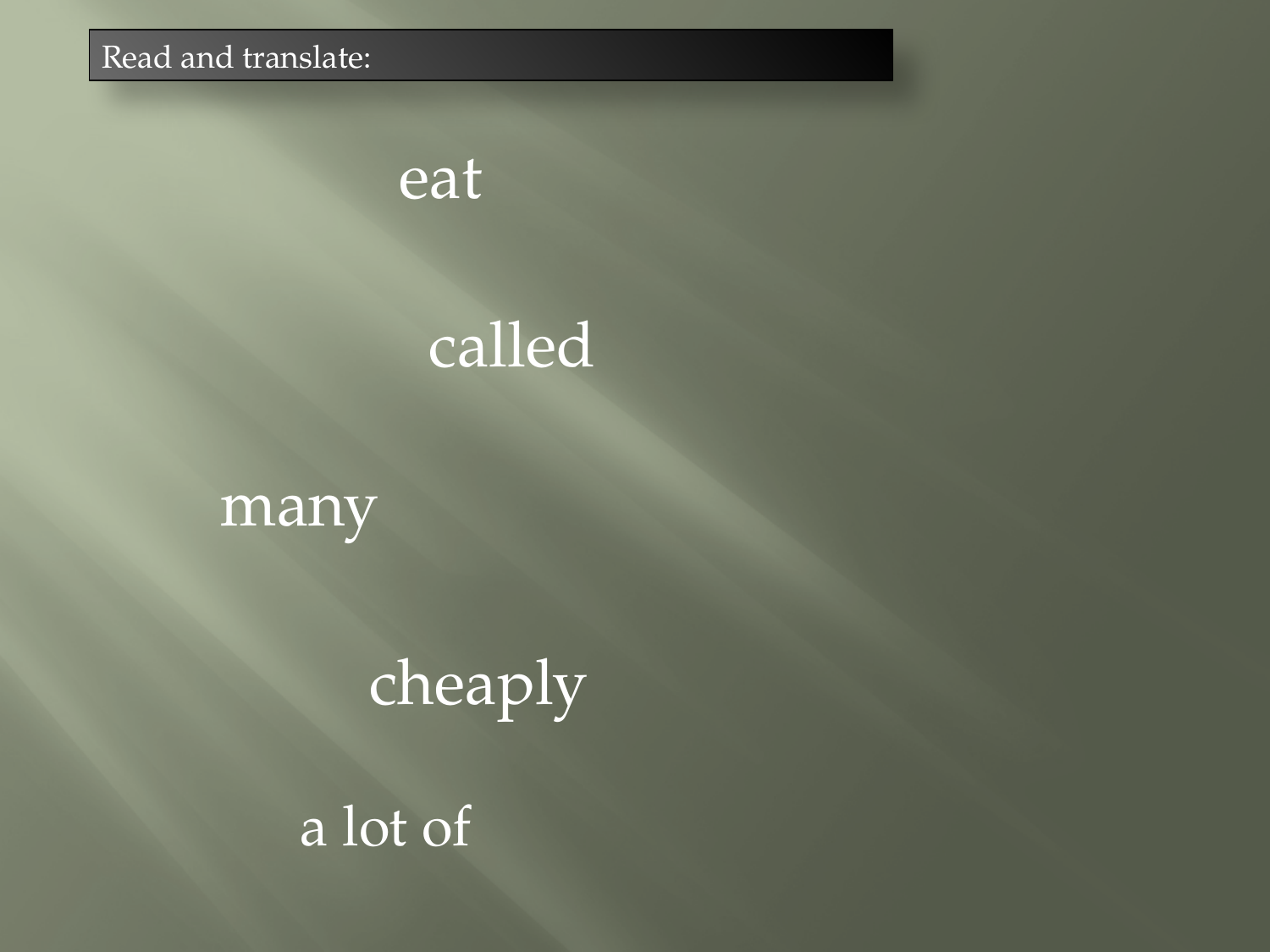

Read and translate:
eat
called
many
cheaply
a lot of